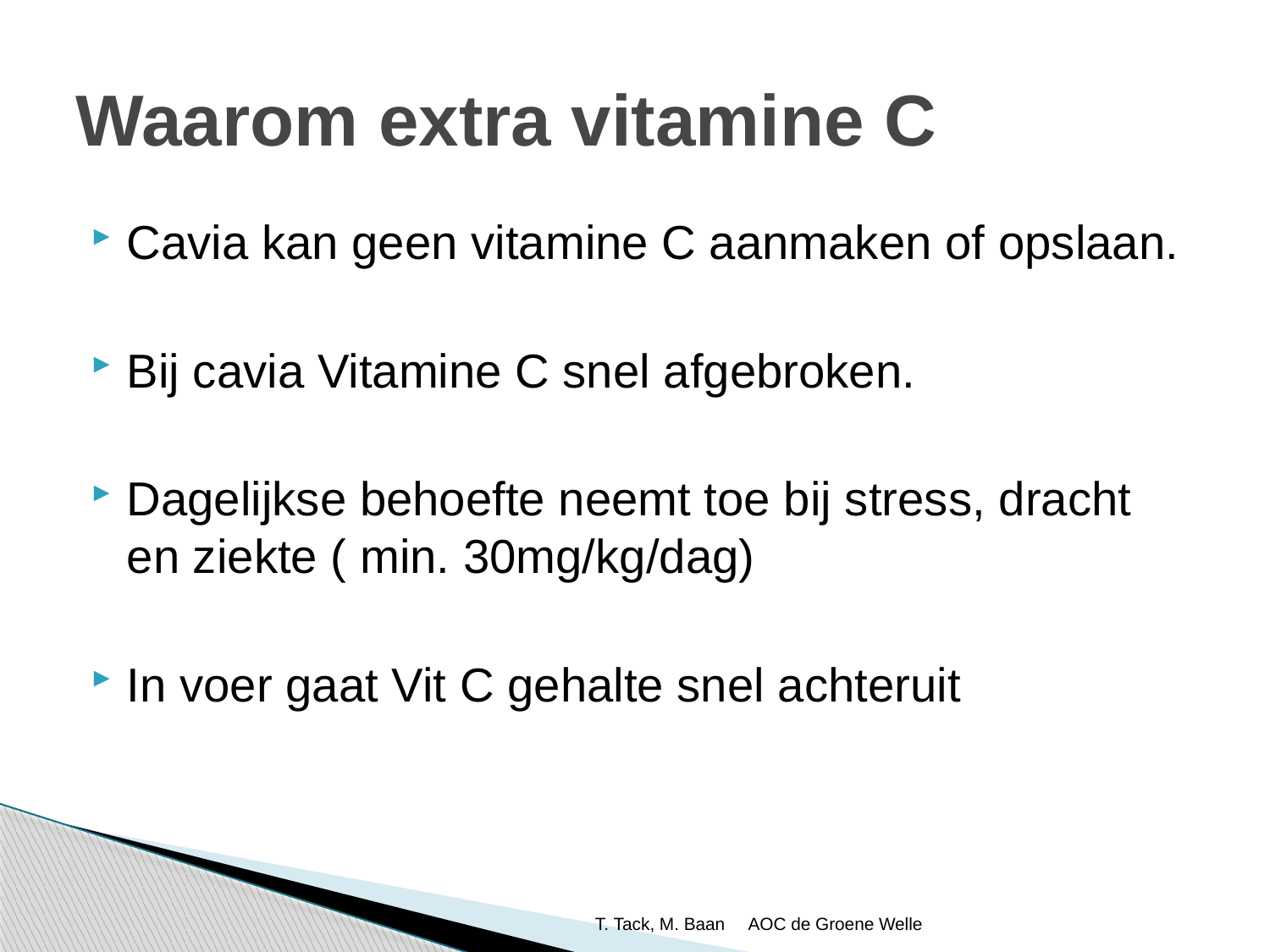

# Waarom extra vitamine C
Cavia kan geen vitamine C aanmaken of opslaan.

Bij cavia Vitamine C snel afgebroken.

Dagelijkse behoefte neemt toe bij stress, dracht en ziekte ( min. 30mg/kg/dag)

In voer gaat Vit C gehalte snel achteruit
T. Tack, M. Baan     AOC de Groene Welle